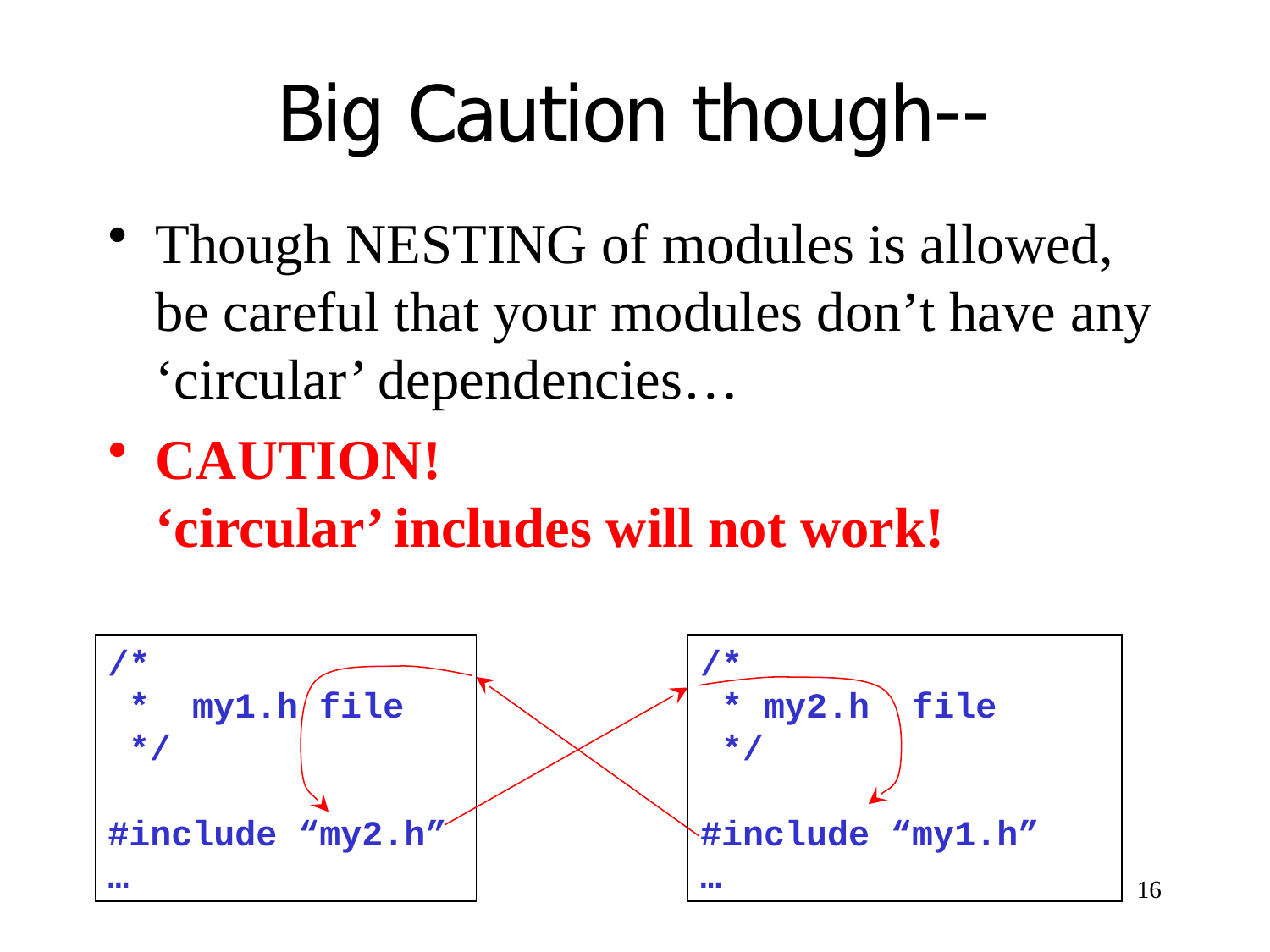

# Big Caution though--
Though NESTING of modules is allowed, be careful that your modules don’t have any ‘circular’ dependencies…
CAUTION!
‘circular’ includes will not work!
/*
 *  my1.h file
 */

#include “my2.h”
…
/*
 * my2.h  file
 */

#include “my1.h”
…

16